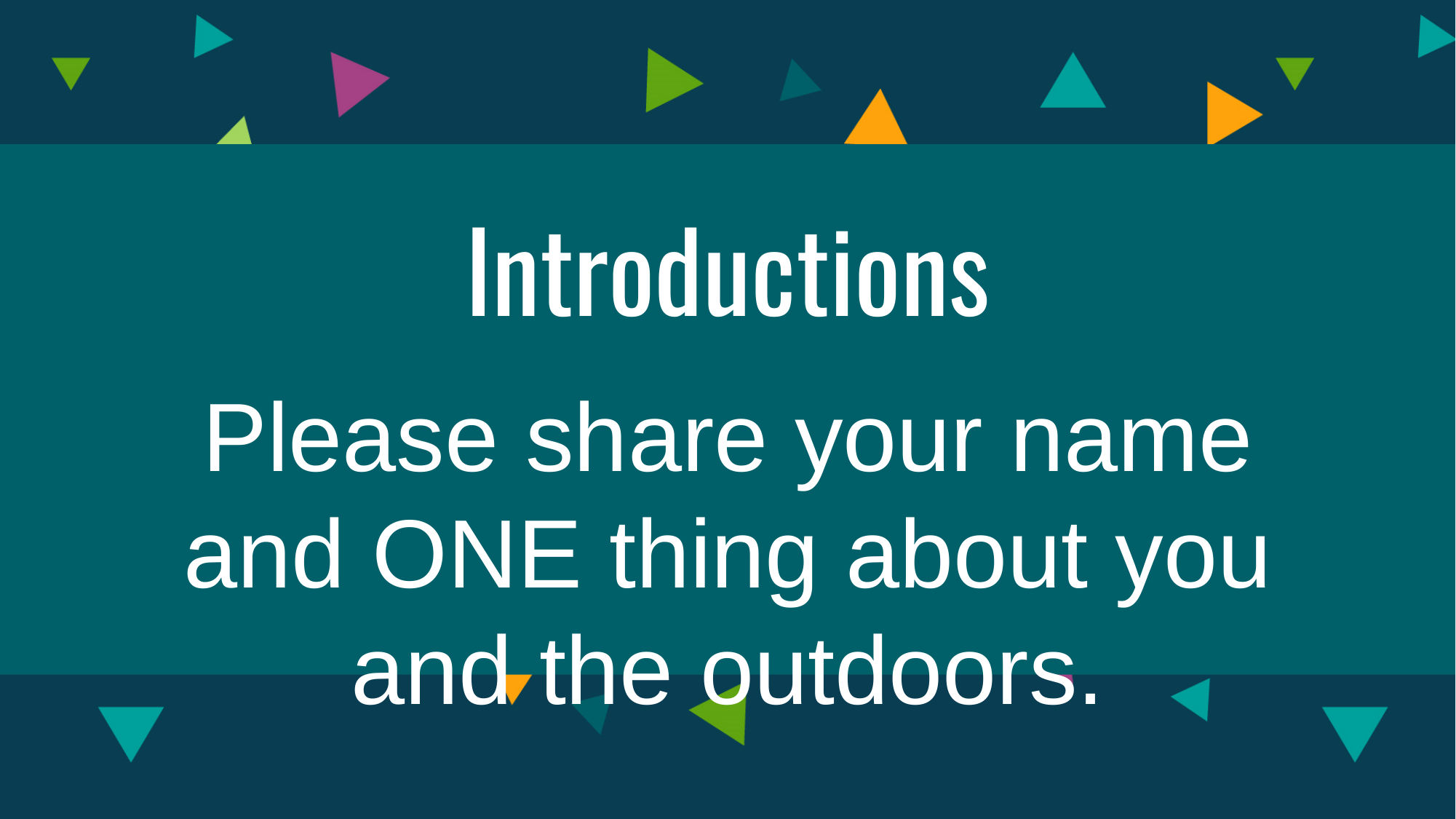

Introductions

Please share your name and ONE thing about you and the outdoors.